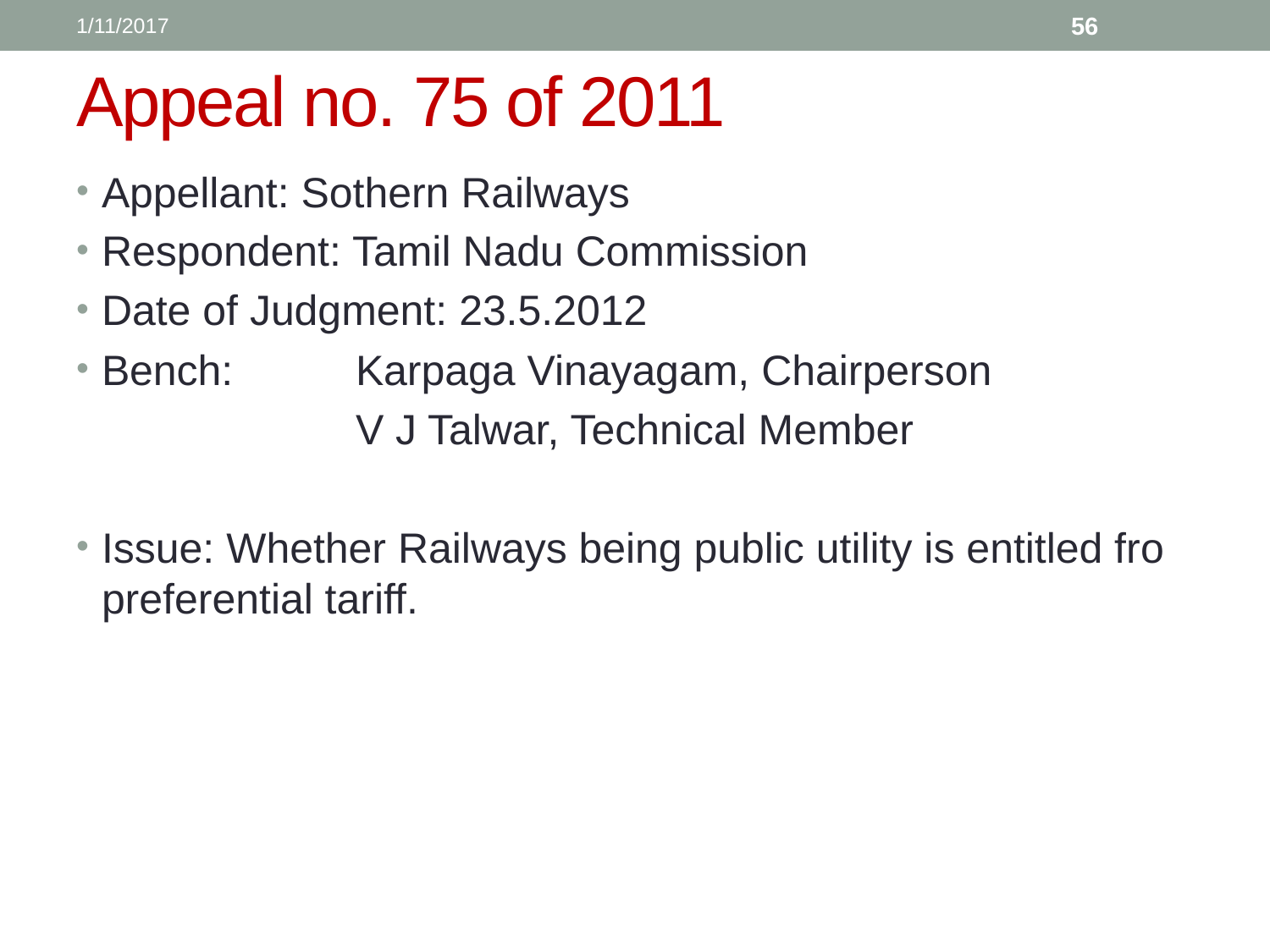

1/11/2017
56
# Appeal no. 75 of 2011
Appellant: Sothern Railways
Respondent: Tamil Nadu Commission
Date of Judgment: 23.5.2012
Bench: 	Karpaga Vinayagam, Chairperson
			V J Talwar, Technical Member

Issue: Whether Railways being public utility is entitled fro preferential tariff.